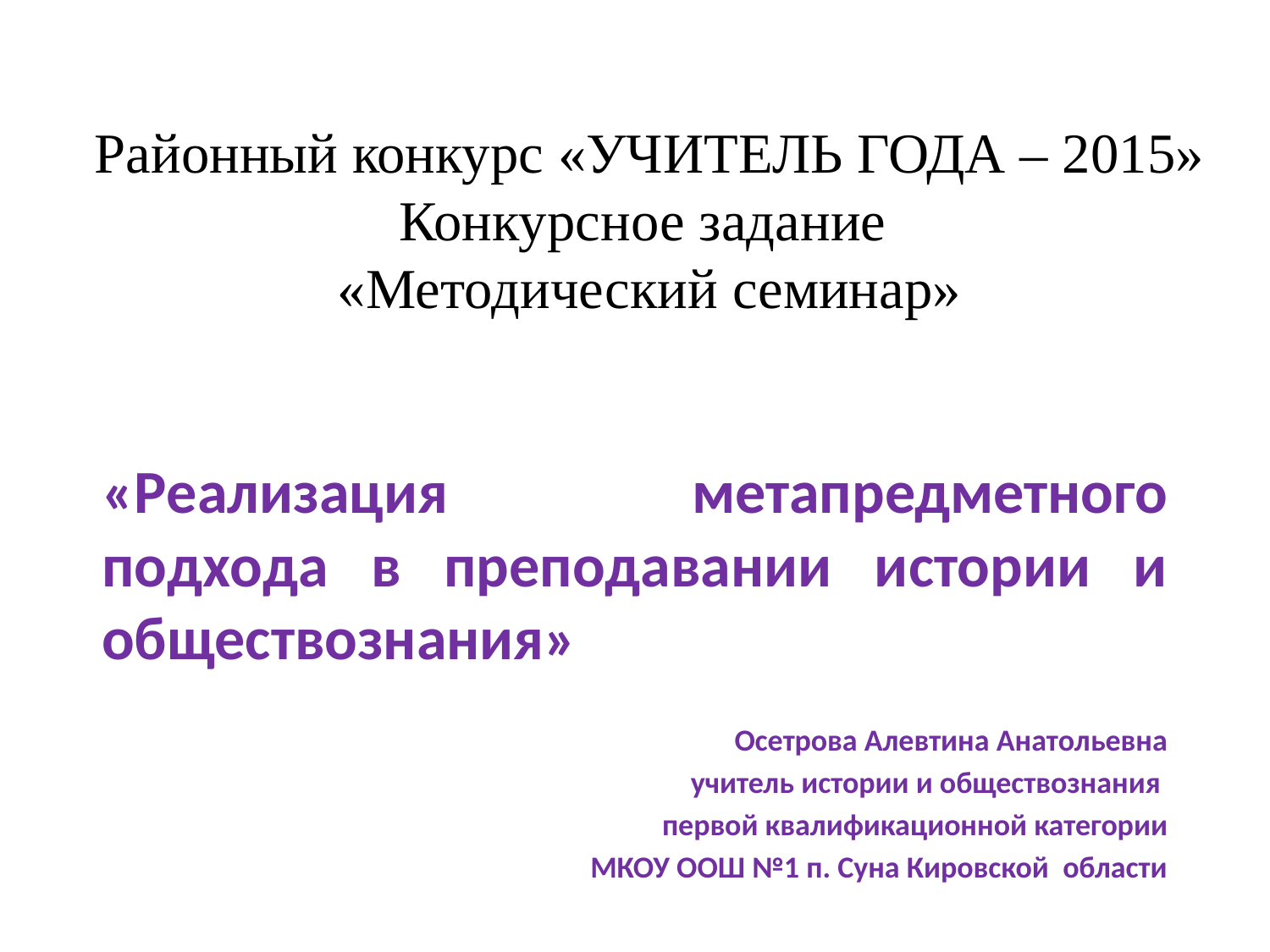

# Районный конкурс «УЧИТЕЛЬ ГОДА – 2015» Конкурсное задание «Методический семинар»
«Реализация метапредметного подхода в преподавании истории и обществознания»

Осетрова Алевтина Анатольевна
учитель истории и обществознания
первой квалификационной категории
МКОУ ООШ №1 п. Суна Кировской  области